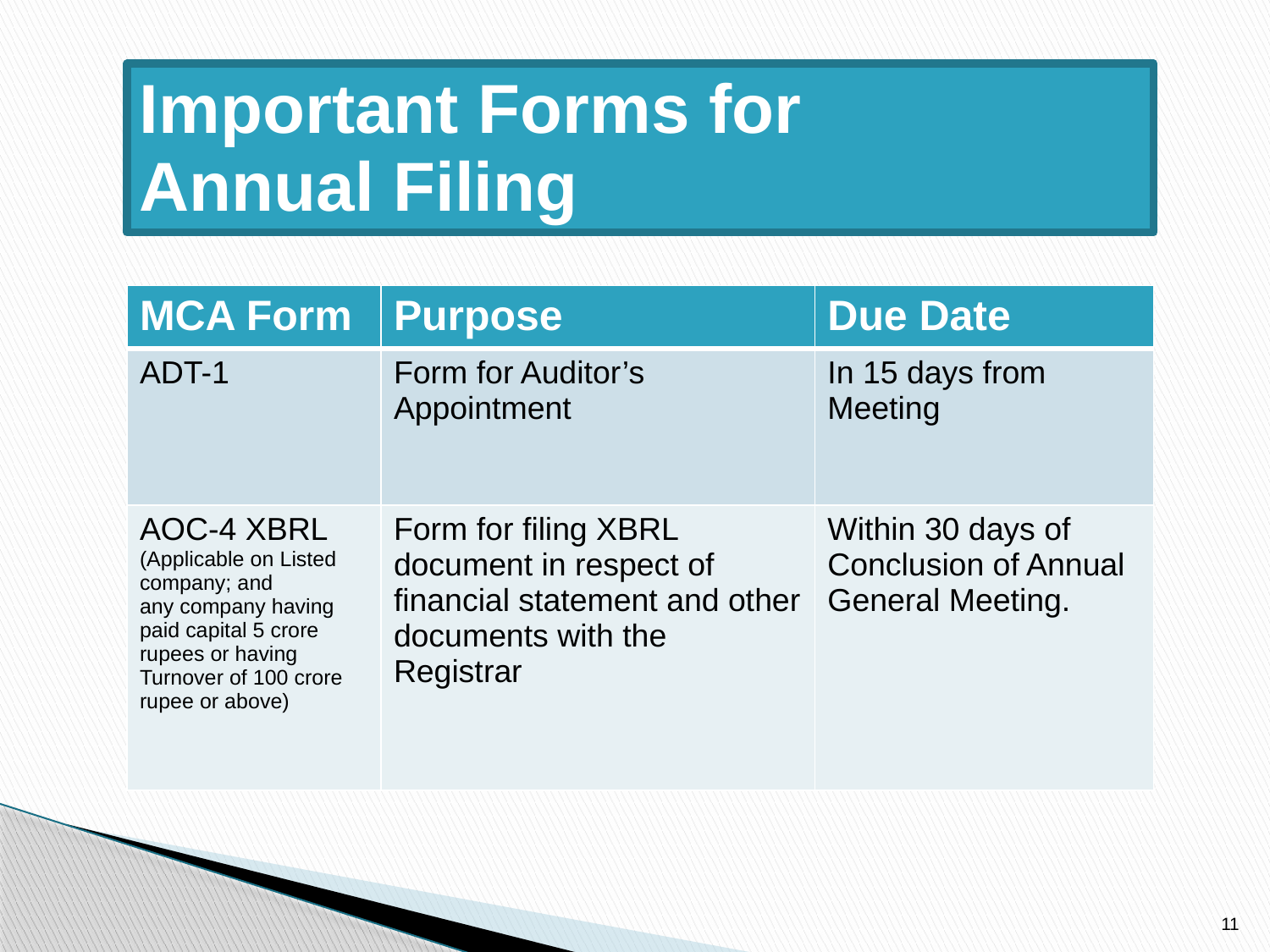

# Important Forms for Annual Filing
| MCA Form | Purpose | Due Date |
| --- | --- | --- |
| ADT-1 | Form for Auditor’s Appointment | In 15 days from Meeting |
| AOC-4 XBRL (Applicable on Listed company; and any company having paid capital 5 crore rupees or having Turnover of 100 crore rupee or above) | Form for filing XBRL document in respect of financial statement and other documents with the Registrar | Within 30 days of Conclusion of Annual General Meeting. |
11